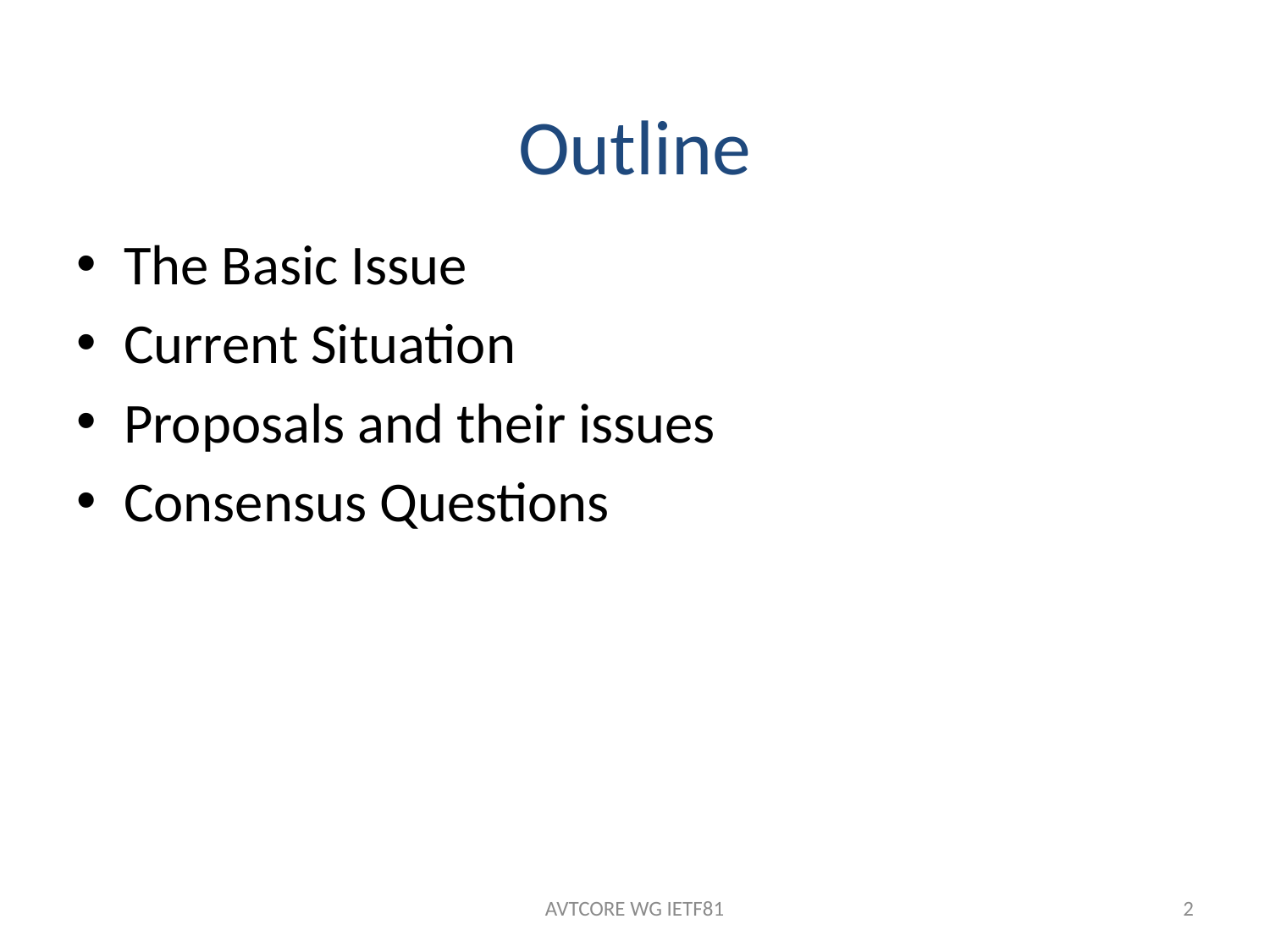

# Outline
The Basic Issue
Current Situation
Proposals and their issues
Consensus Questions
AVTCORE WG IETF81
2